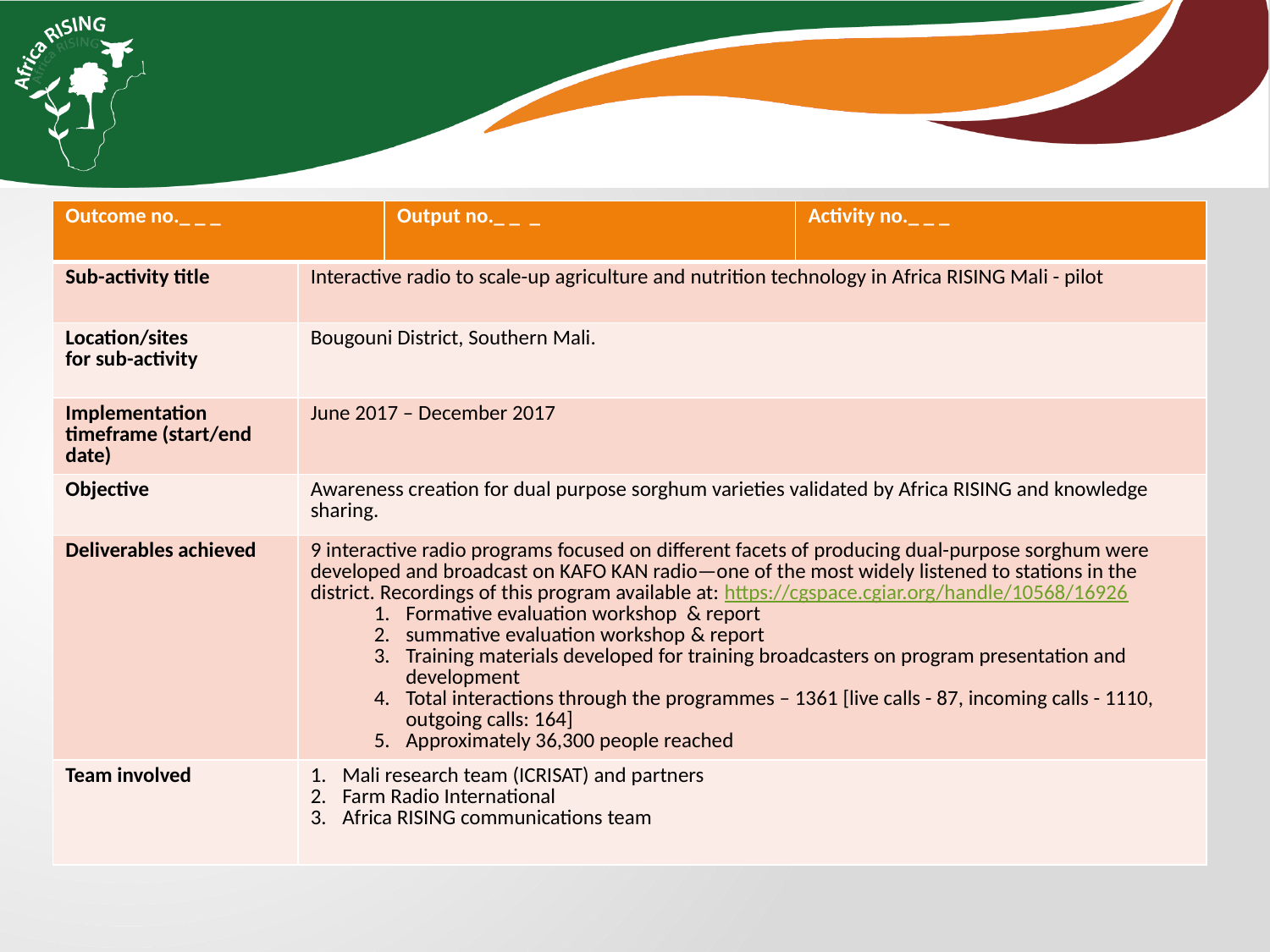

| Outcome no.\_ \_ \_ |  | Output no.\_ \_ \_ | Activity no.\_ \_ \_ |
| --- | --- | --- | --- |
| Sub-activity title | Interactive radio to scale-up agriculture and nutrition technology in Africa RISING Mali - pilot |  |  |
| Location/sites for sub-activity | Bougouni District, Southern Mali. |  |  |
| Implementation timeframe (start/end date) | June 2017 – December 2017 |  |  |
| Objective | Awareness creation for dual purpose sorghum varieties validated by Africa RISING and knowledge sharing. |  |  |
| Deliverables achieved | 9 interactive radio programs focused on different facets of producing dual-purpose sorghum were developed and broadcast on KAFO KAN radio—one of the most widely listened to stations in the district. Recordings of this program available at: https://cgspace.cgiar.org/handle/10568/16926 Formative evaluation workshop & report summative evaluation workshop & report Training materials developed for training broadcasters on program presentation and development Total interactions through the programmes – 1361 [live calls - 87, incoming calls - 1110, outgoing calls: 164] Approximately 36,300 people reached |  |  |
| Team involved | Mali research team (ICRISAT) and partners Farm Radio International Africa RISING communications team |  |  |